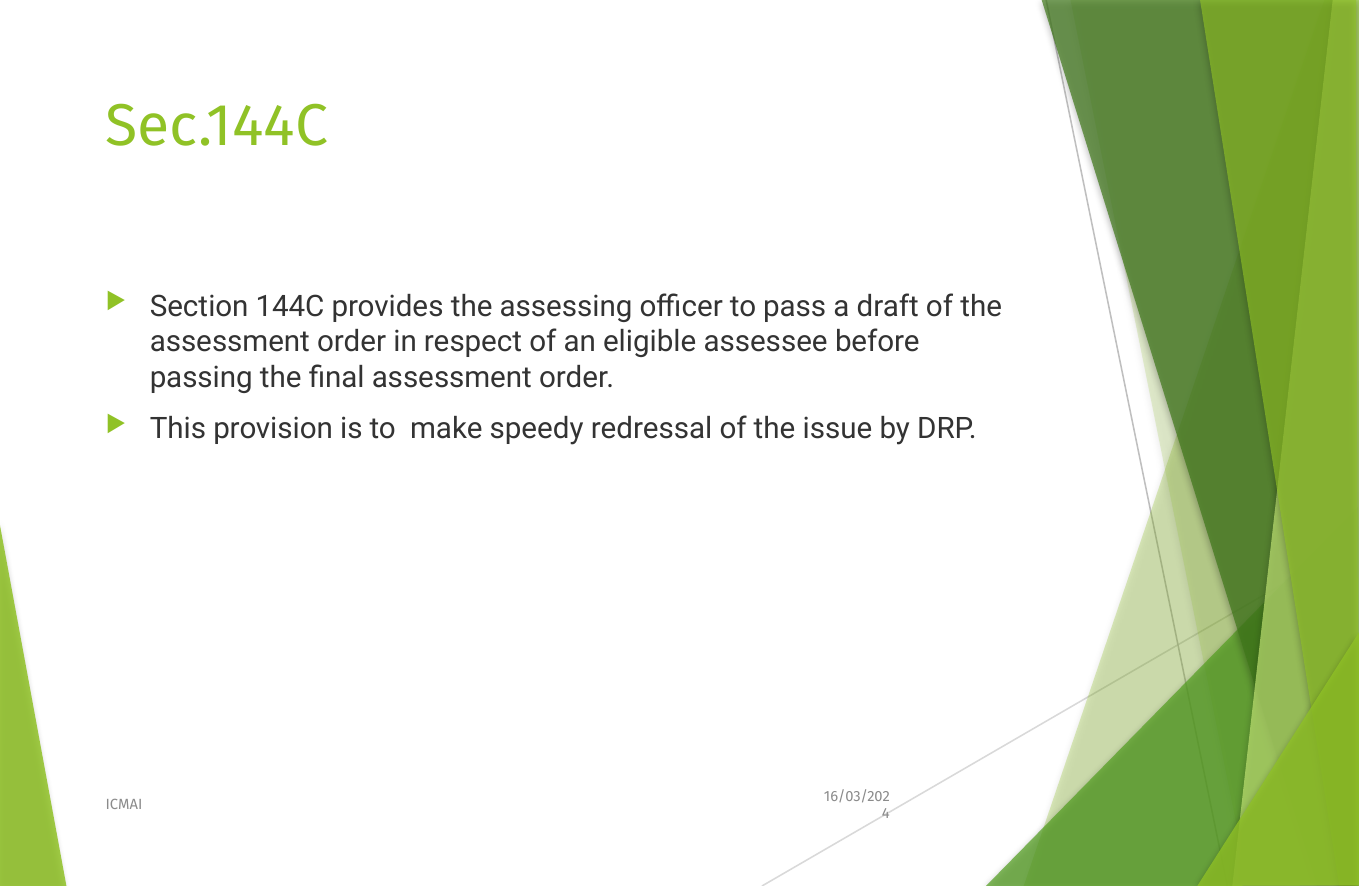

# Sec.144C
Section 144C provides the assessing officer to pass a draft of the assessment order in respect of an eligible assessee before passing the final assessment order.
This provision is to  make speedy redressal of the issue by DRP.
ICMAI
16/03/2024